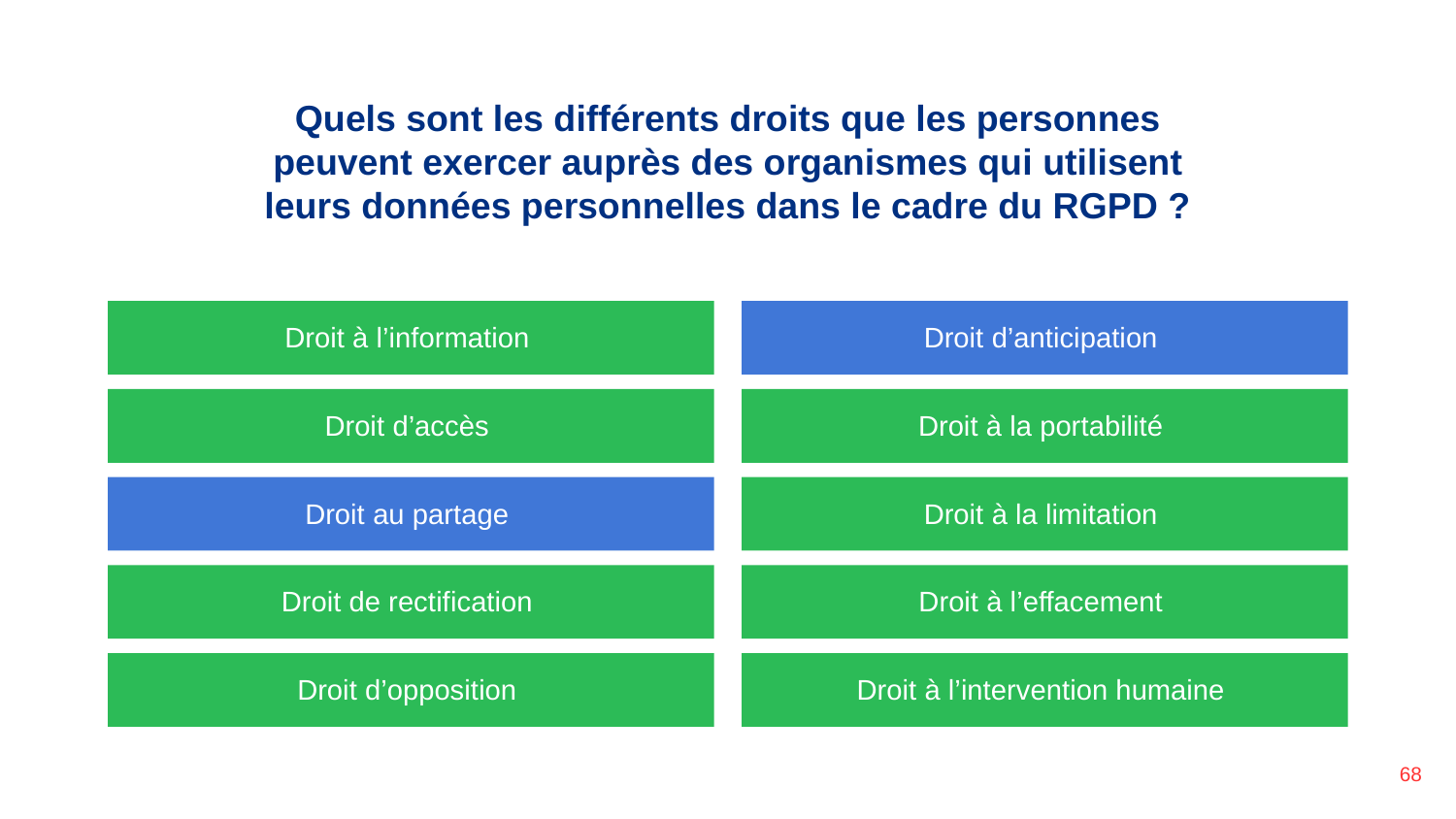

Quels sont les différents droits que les personnes peuvent exercer auprès des organismes qui utilisent leurs données personnelles dans le cadre du RGPD ?

Droit à l’information

Droit d’anticipation

Droit à la portabilité

Droit d’accès

Droit au partage

Droit à la limitation

Droit de rectification

Droit à l’effacement

Droit d’opposition

Droit à l’intervention humaine
68